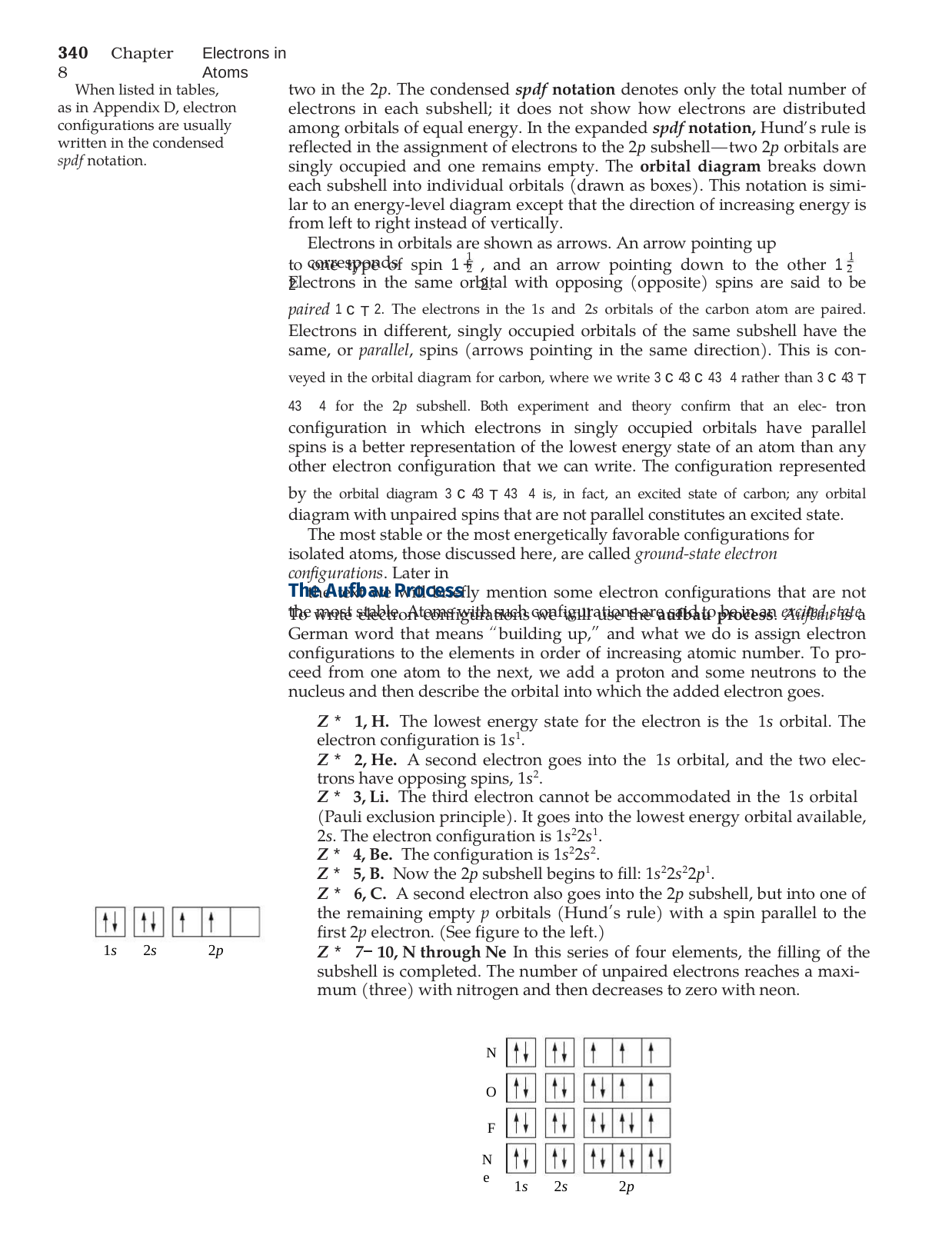

340	Chapter 8
Electrons in Atoms
two in the 2p. The condensed spdf notation denotes only the total number of electrons in each subshell; it does not show how electrons are distributed among orbitals of equal energy. In the expanded spdf notation, Hund s rule is reflected in the assignment of electrons to the 2p subshell    two 2p orbitals are singly occupied and one remains empty. The orbital diagram breaks down each subshell into individual orbitals (drawn as boxes). This notation is simi- lar to an energy-level diagram except that the direction of increasing energy is from left to right instead of vertically.
Electrons in orbitals are shown as arrows. An arrow pointing up corresponds
When listed in tables,  as in Appendix D, electron configurations are usually written in the condensed spdf notation.

1	1
to  one  type  of  spin  1 +  2
,  and  an  arrow  pointing  down  to  the  other  1 -  2.
2
2
Electrons in the same orbital with opposing (opposite) spins are said to be paired 1 c T 2. The electrons in the 1s and  2s orbitals of the carbon atom are paired. Electrons in different, singly occupied orbitals of the same subshell have the same, or parallel, spins (arrows pointing in the same direction). This is con- veyed in the orbital diagram for carbon, where we write 3 c 43 c 43  4 rather than 3 c 43 T 43  4 for the 2p subshell. Both experiment and theory confirm that an elec- tron configuration in which electrons in singly occupied orbitals have parallel spins is a better representation of the lowest energy state of an atom than any other electron configuration that we can write. The configuration represented by the orbital diagram 3 c 43 T 43  4 is, in fact, an excited state of carbon; any orbital diagram with unpaired spins that are not parallel constitutes an excited state.
The most stable or the most energetically favorable configurations for isolated atoms, those discussed here, are called ground-state electron configurations. Later in
the text we will briefly mention some electron configurations that are not the most stable. Atoms with such configurations are said to be in an excited state.
The Aufbau Process
To write electron configurations we will use the aufbau process. Aufbau is a German word that means   building up,   and what we do is assign electron configurations to the elements in order of increasing atomic number. To pro- ceed from one atom to the next, we add a proton and some neutrons to the nucleus and then describe the orbital into which the added electron goes.
Z * 1, H.  The lowest energy state for the electron is the  1s orbital. The electron configuration is 1s1.
Z * 2, He.  A second electron goes into the  1s orbital, and the two elec- trons have opposing spins, 1s2.
Z * 3, Li.  The third electron cannot be accommodated in the  1s orbital
(Pauli exclusion principle). It goes into the lowest energy orbital available, 2s. The electron configuration is 1s22s1.
Z * 4, Be.  The configuration is 1s22s2.
Z * 5, B.  Now the 2p subshell begins to fill: 1s22s22p1.
Z * 6, C.  A second electron also goes into the 2p subshell, but into one of the remaining empty p orbitals (Hund s rule) with a spin parallel to the first 2p electron. (See figure to the left.)
Z * 7   10, N through Ne In this series of four elements, the filling of the subshell is completed. The number of unpaired electrons reaches a maxi-
mum (three) with nitrogen and then decreases to zero with neon.

1s	2s
2p

N
O F

Ne
1s	2s
2p